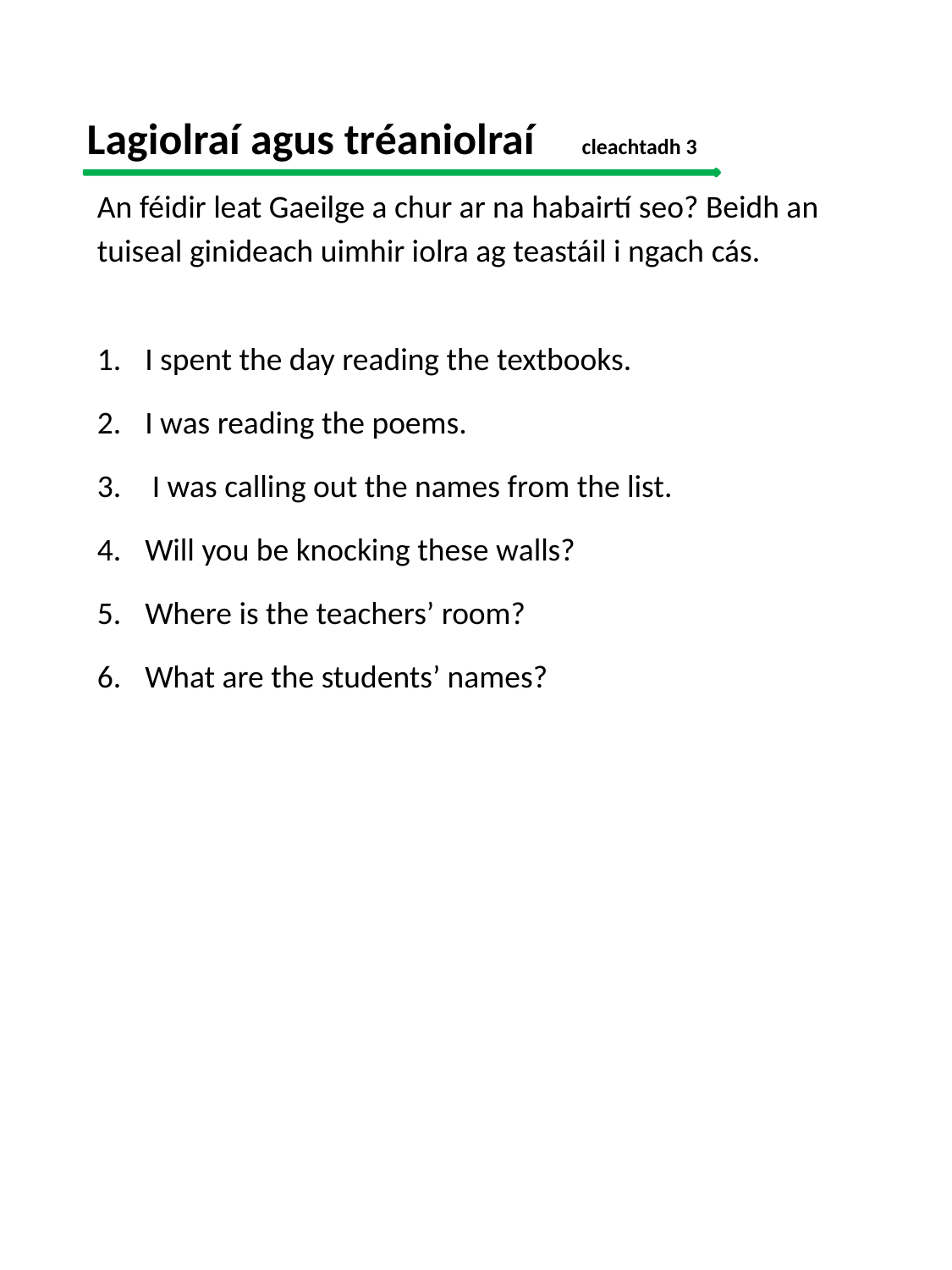

# Lagiolraí agus tréaniolraí	cleachtadh 3

An féidir leat Gaeilge a chur ar na habairtí seo? Beidh an
tuiseal ginideach uimhir iolra ag teastáil i ngach cás.

I spent the day reading the textbooks.
I was reading the poems.
 I was calling out the names from the list.
Will you be knocking these walls?
Where is the teachers’ room?
What are the students’ names?